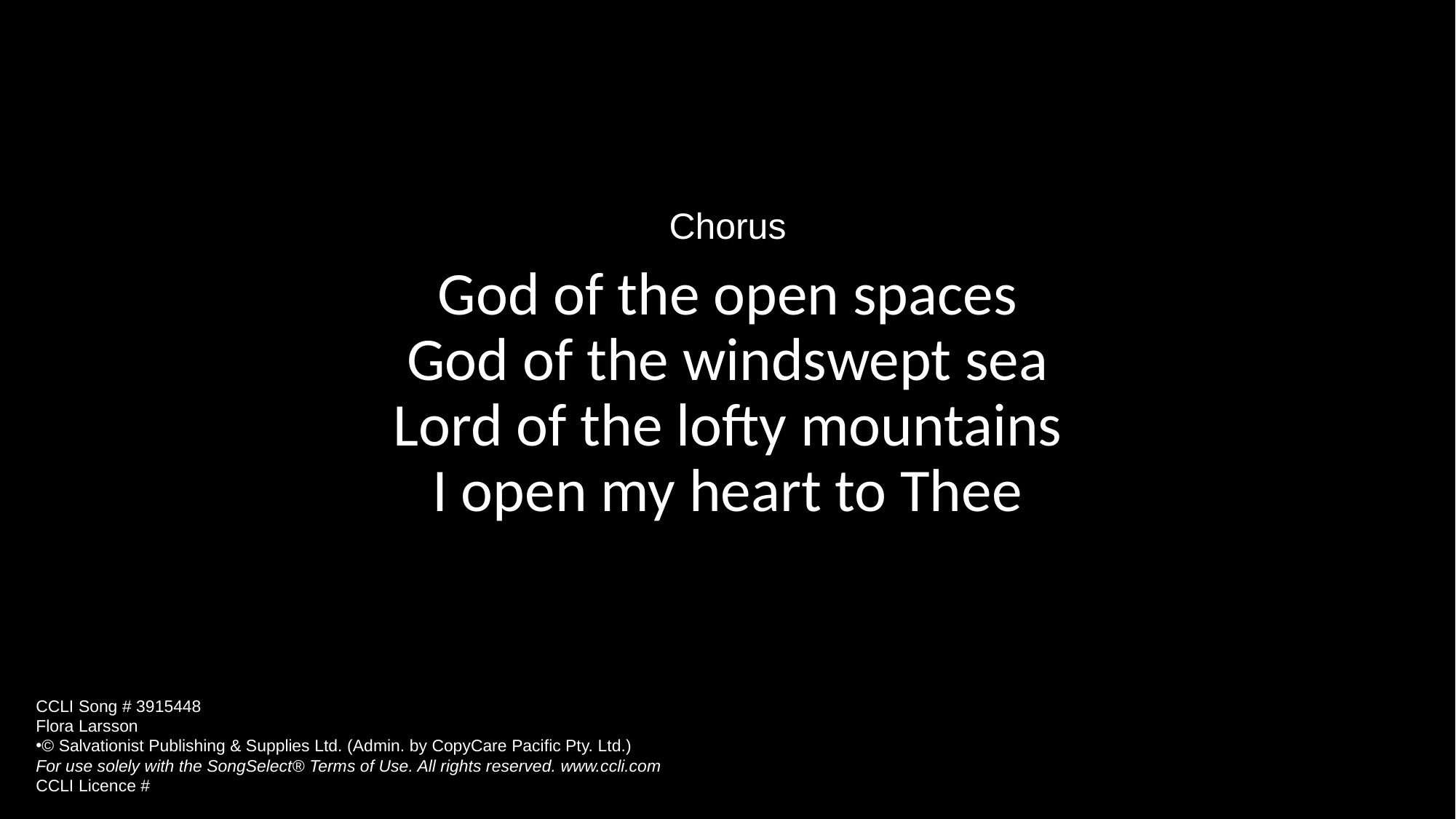

Chorus
God of the open spaces
God of the windswept sea
Lord of the lofty mountains
I open my heart to Thee
CCLI Song # 3915448
Flora Larsson
© Salvationist Publishing & Supplies Ltd. (Admin. by CopyCare Pacific Pty. Ltd.)
For use solely with the SongSelect® Terms of Use. All rights reserved. www.ccli.com
CCLI Licence #